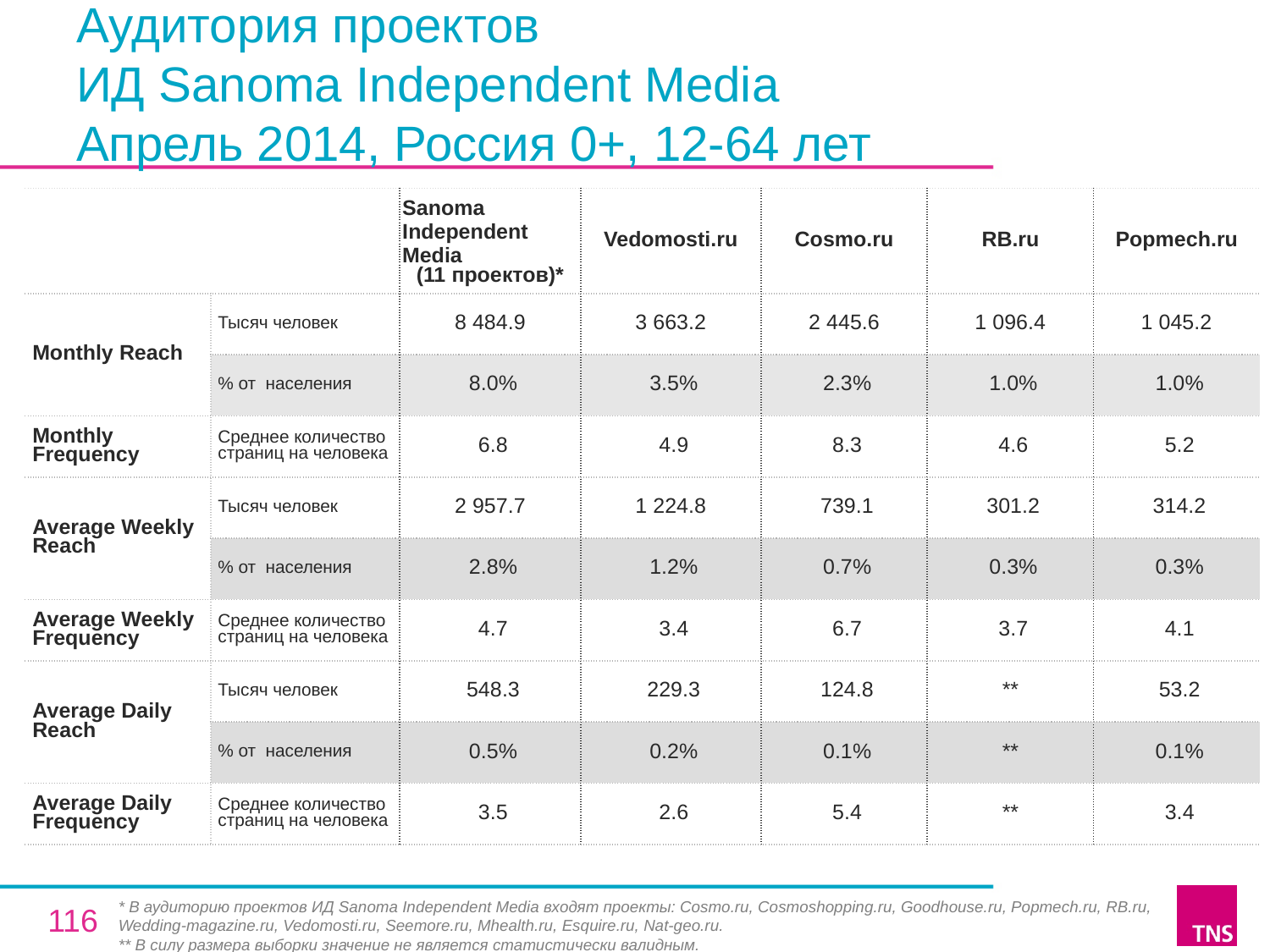

# Аудитория проектов ИД Sanoma Independent Media Апрель 2014, Россия 0+, 12-64 лет
|  |  | Sanoma Independent Media (11 проектов)\* | Vedomosti.ru | Cosmo.ru | RB.ru | Popmech.ru |
| --- | --- | --- | --- | --- | --- | --- |
| Monthly Reach | Тысяч человек | 8 484.9 | 3 663.2 | 2 445.6 | 1 096.4 | 1 045.2 |
|  | % от населения | 8.0% | 3.5% | 2.3% | 1.0% | 1.0% |
| Monthly Frequency | Среднее количество страниц на человека | 6.8 | 4.9 | 8.3 | 4.6 | 5.2 |
| Average Weekly Reach | Тысяч человек | 2 957.7 | 1 224.8 | 739.1 | 301.2 | 314.2 |
|  | % от населения | 2.8% | 1.2% | 0.7% | 0.3% | 0.3% |
| Average Weekly Frequency | Среднее количество страниц на человека | 4.7 | 3.4 | 6.7 | 3.7 | 4.1 |
| Average Daily Reach | Тысяч человек | 548.3 | 229.3 | 124.8 | \*\* | 53.2 |
|  | % от населения | 0.5% | 0.2% | 0.1% | \*\* | 0.1% |
| Average Daily Frequency | Среднее количество страниц на человека | 3.5 | 2.6 | 5.4 | \*\* | 3.4 |
* В аудиторию проектов ИД Sanoma Independent Media входят проекты: Cosmo.ru, Cosmoshopping.ru, Goodhouse.ru, Popmech.ru, RB.ru, Wedding-magazine.ru, Vedomosti.ru, Seemore.ru, Mhealth.ru, Esquire.ru, Nat-geo.ru.
** В силу размера выборки значение не является статистически валидным.
116